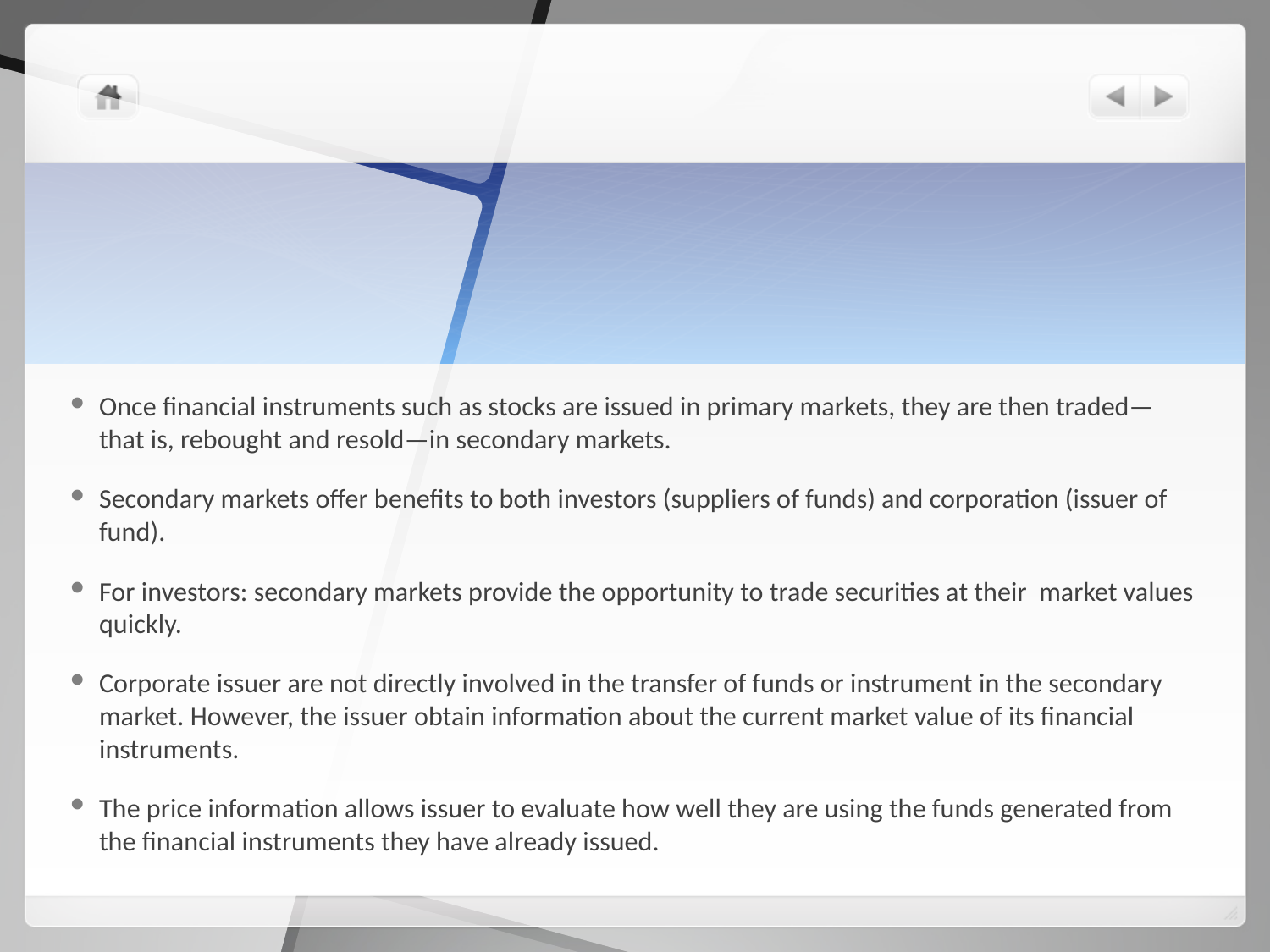

#
Once financial instruments such as stocks are issued in primary markets, they are then traded—that is, rebought and resold—in secondary markets.
Secondary markets offer benefits to both investors (suppliers of funds) and corporation (issuer of fund).
For investors: secondary markets provide the opportunity to trade securities at their  market values quickly.
Corporate issuer are not directly involved in the transfer of funds or instrument in the secondary market. However, the issuer obtain information about the current market value of its financial instruments.
The price information allows issuer to evaluate how well they are using the funds generated from the financial instruments they have already issued.